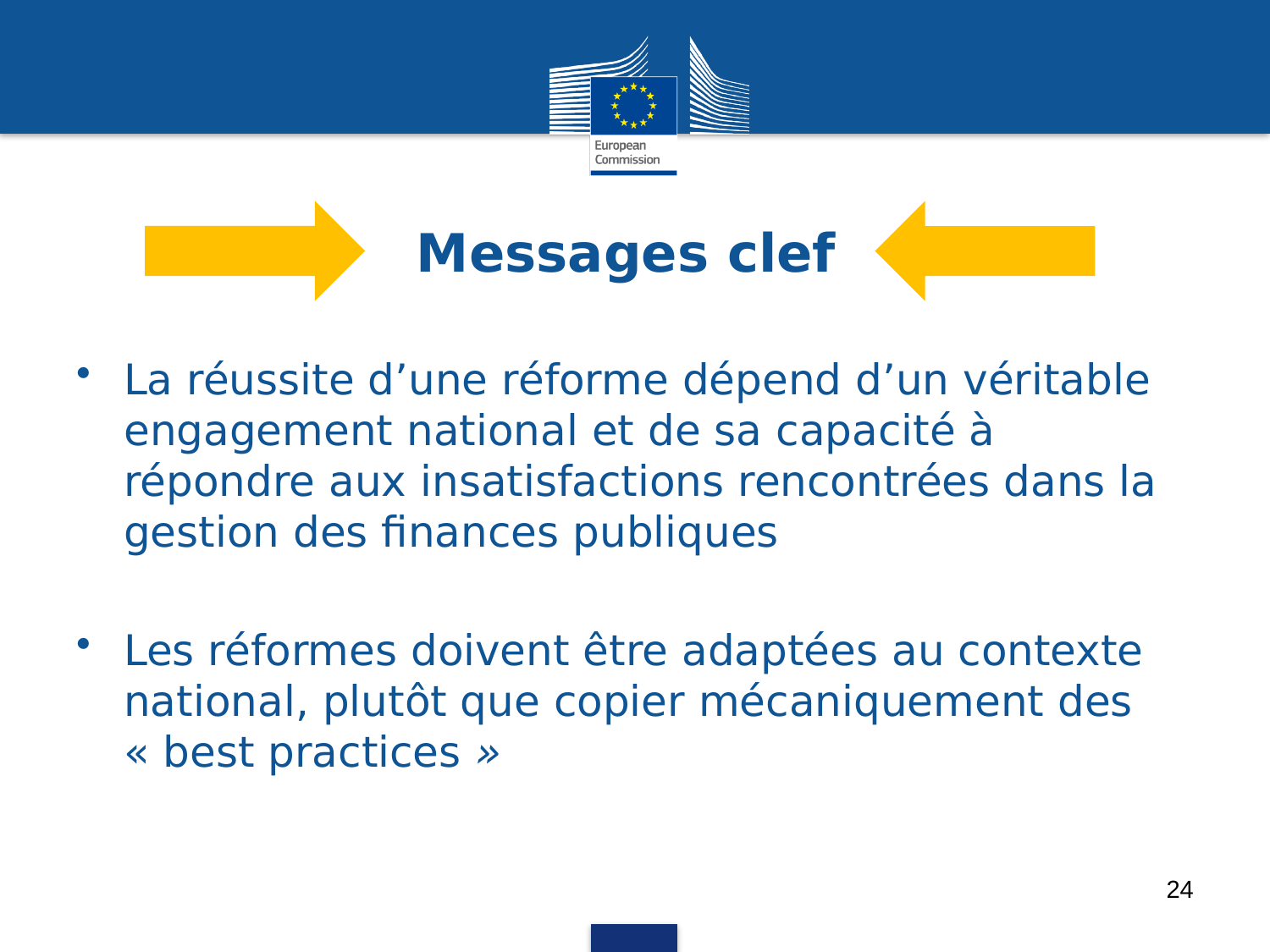

# Messages clef

La réussite d’une réforme dépend d’un véritable engagement national et de sa capacité à répondre aux insatisfactions rencontrées dans la gestion des finances publiques

Les réformes doivent être adaptées au contexte national, plutôt que copier mécaniquement des « best practices »
24